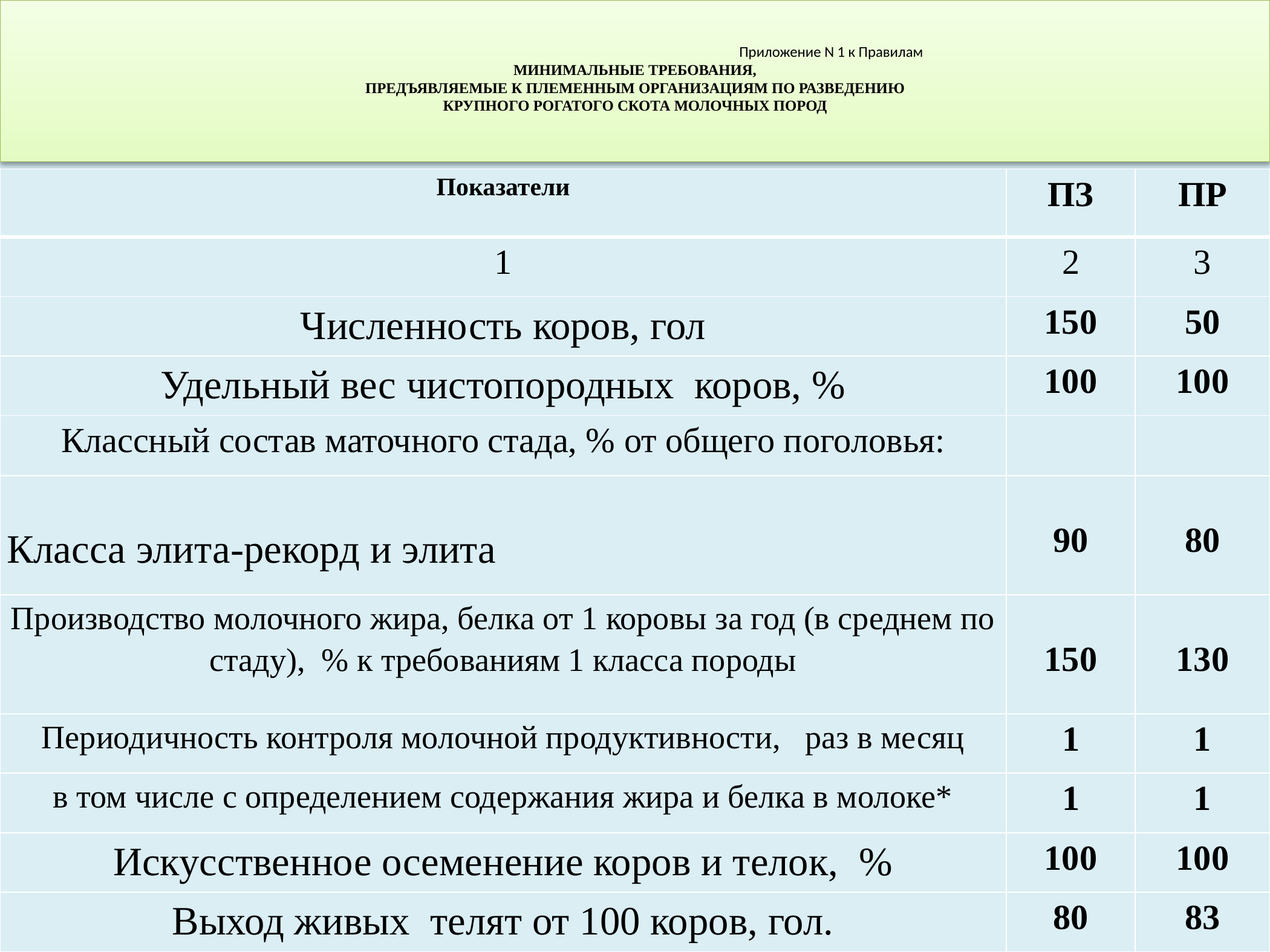

# Приложение N 1 к Правилам МИНИМАЛЬНЫЕ ТРЕБОВАНИЯ, ПРЕДЪЯВЛЯЕМЫЕ К ПЛЕМЕННЫМ ОРГАНИЗАЦИЯМ ПО РАЗВЕДЕНИЮ КРУПНОГО РОГАТОГО СКОТА МОЛОЧНЫХ ПОРОД
| Показатели | ПЗ | ПР |
| --- | --- | --- |
| 1 | 2 | 3 |
| Численность коров, гол | 150 | 50 |
| Удельный вес чистопородных коров, % | 100 | 100 |
| Классный состав маточного стада, % от общего поголовья: |  |  |
| Класса элита-рекорд и элита | 90 | 80 |
| Производство молочного жира, белка от 1 коровы за год (в среднем по стаду), % к требованиям 1 класса породы | 150 | 130 |
| Периодичность контроля молочной продуктивности, раз в месяц | 1 | 1 |
| в том числе с определением содержания жира и белка в молоке\* | 1 | 1 |
| Искусственное осеменение коров и телок, % | 100 | 100 |
| Выход живых телят от 100 коров, гол. | 80 | 83 |